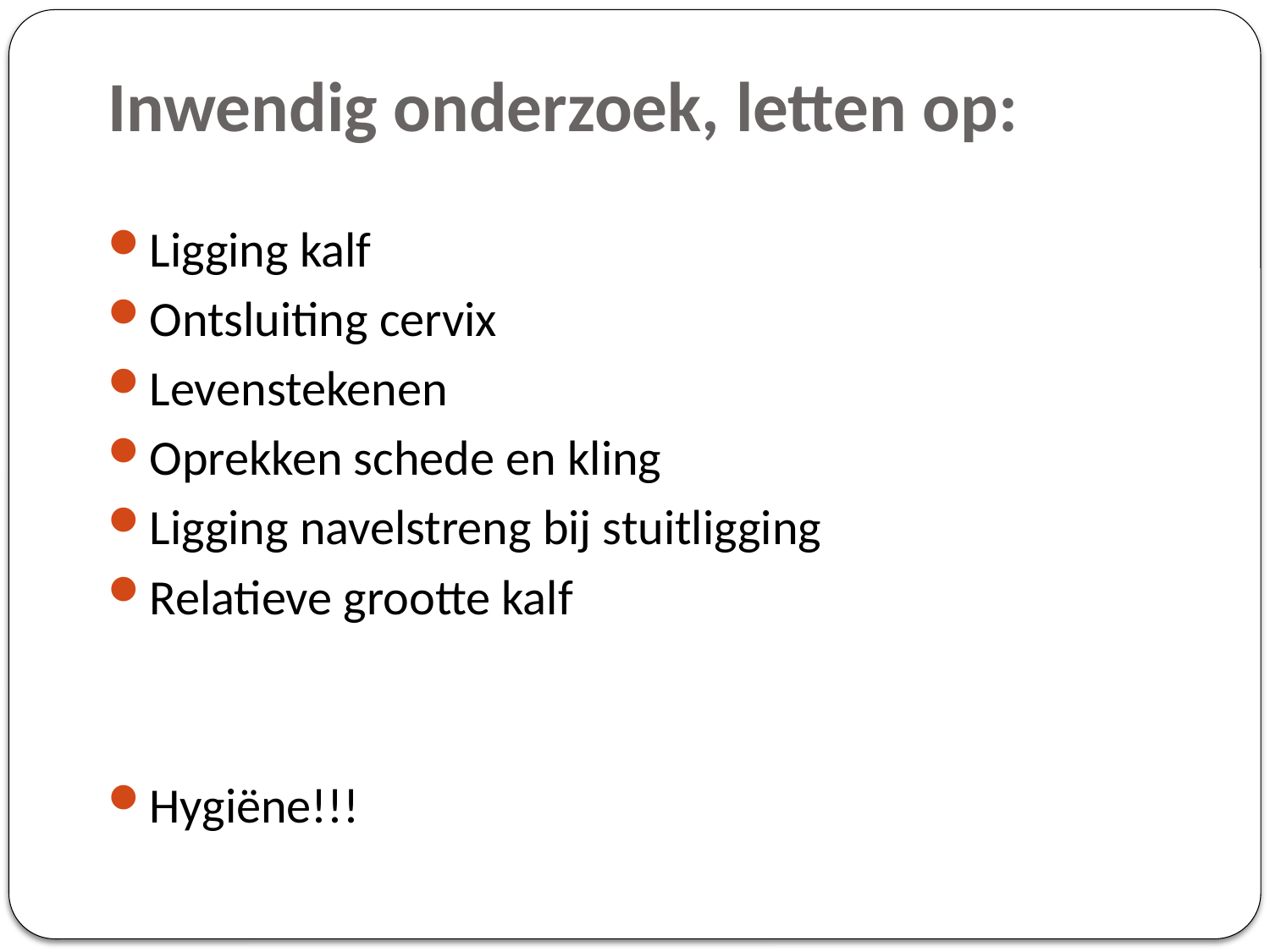

# Inwendig onderzoek, letten op:
Ligging kalf
Ontsluiting cervix
Levenstekenen
Oprekken schede en kling
Ligging navelstreng bij stuitligging
Relatieve grootte kalf

Hygiëne!!!